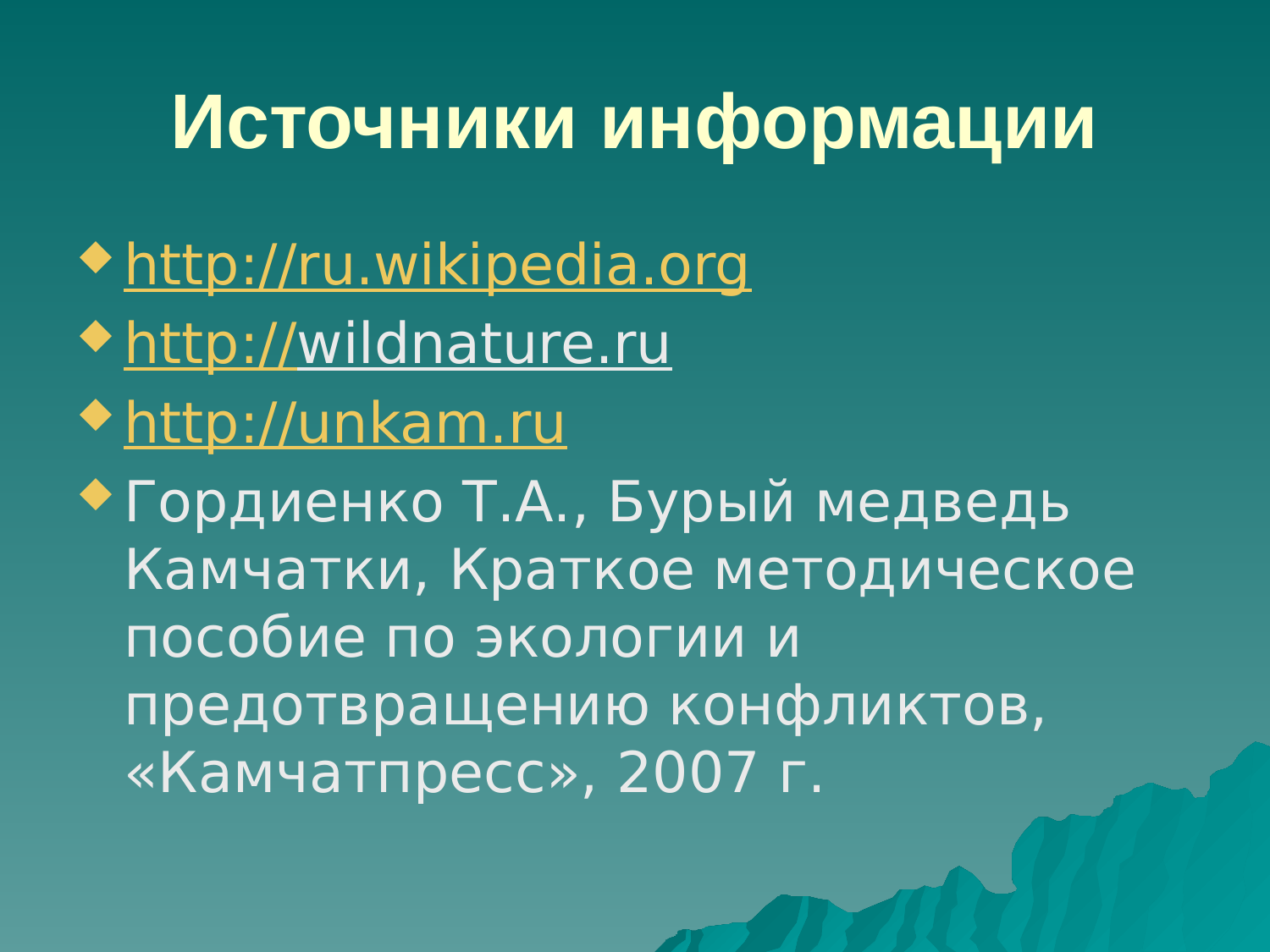

# Источники информации
http://ru.wikipedia.org
http://wildnature.ru
http://unkam.ru
Гордиенко Т.А., Бурый медведь Камчатки, Краткое методическое пособие по экологии и предотвращению конфликтов, «Камчатпресс», 2007 г.